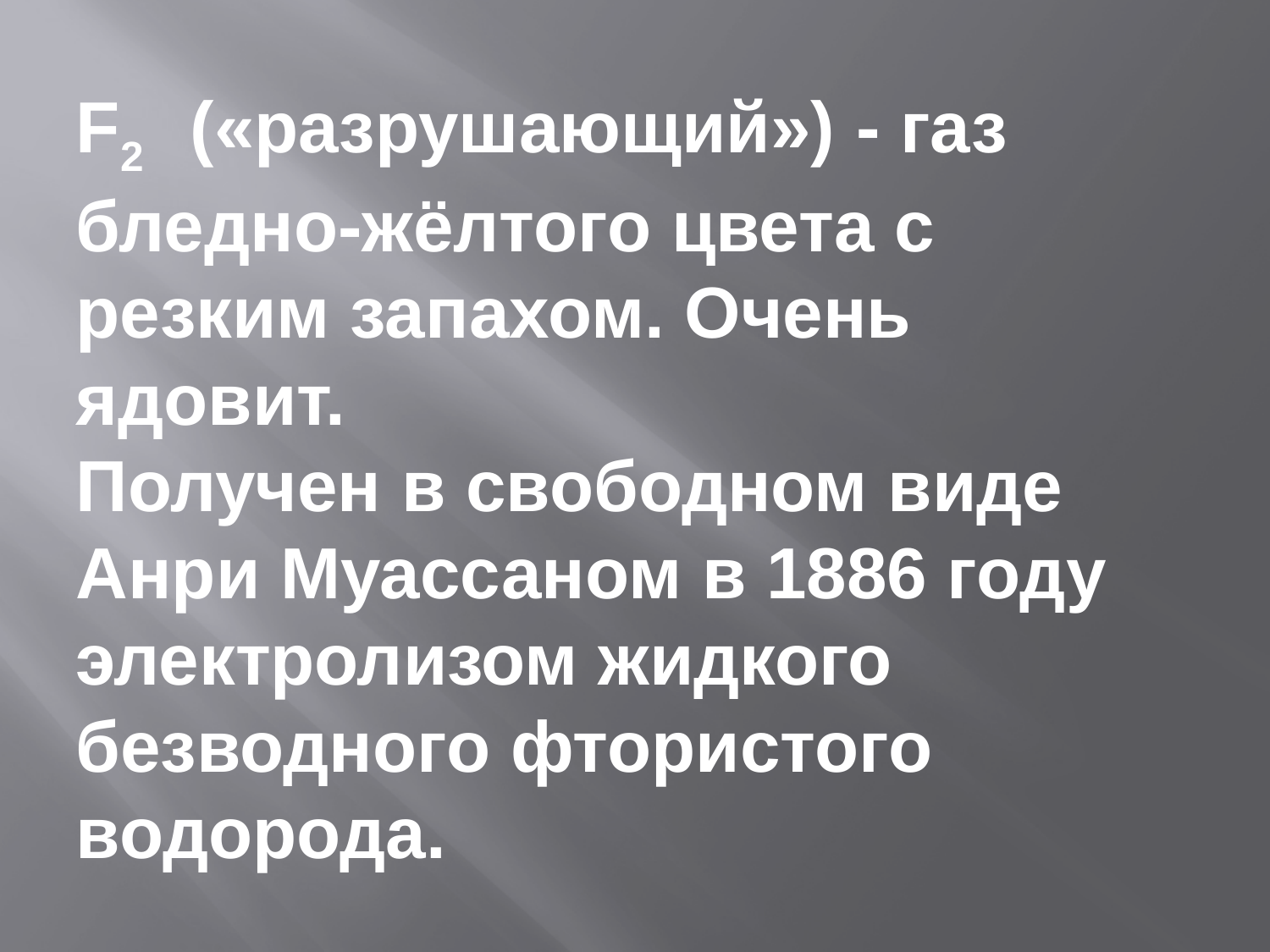

# F2    («разрушающий») - газ  бледно-жёлтого цвета с резким запахом. Очень ядовит. Получен в свободном виде Анри Муассаном в 1886 году электролизом жидкого безводного фтористого водорода.